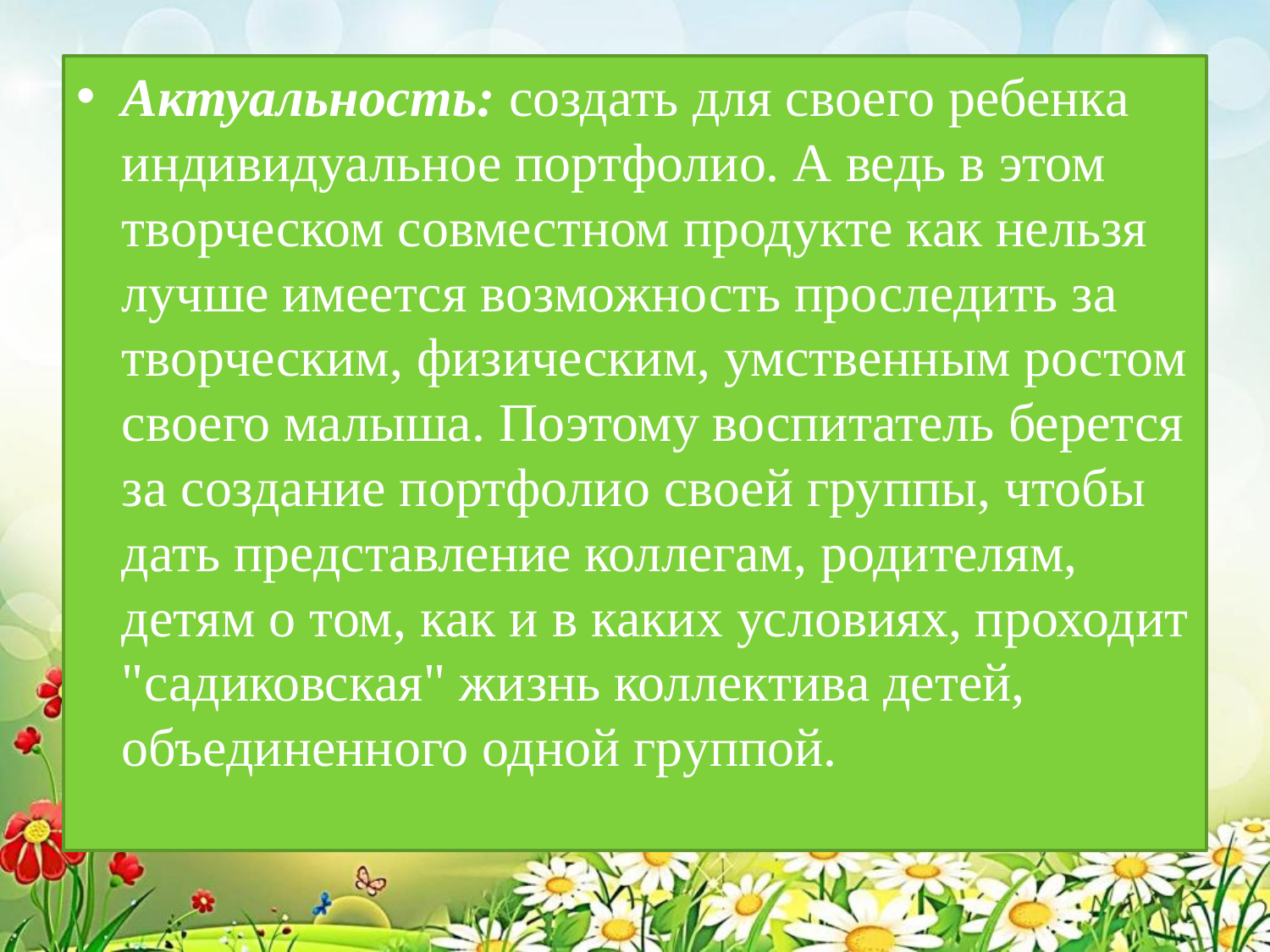

Актуальность: создать для своего ребенка индивидуальное портфолио. А ведь в этом творческом совместном продукте как нельзя лучше имеется возможность проследить за творческим, физическим, умственным ростом своего малыша. Поэтому воспитатель берется за создание портфолио своей группы, чтобы дать представление коллегам, родителям, детям о том, как и в каких условиях, проходит "садиковская" жизнь коллектива детей, объединенного одной группой.